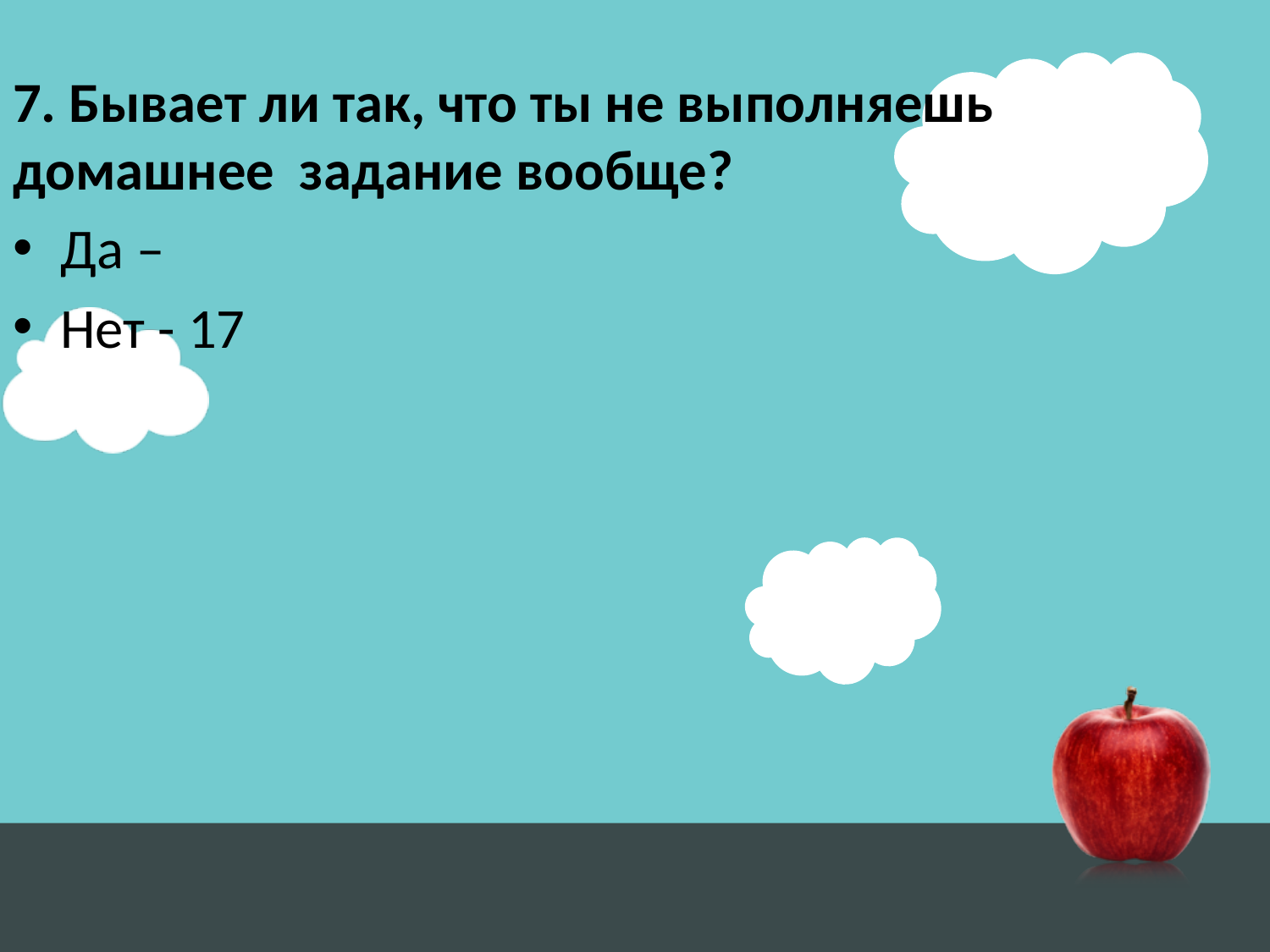

7. Бывает ли так, что ты не выполняешь домашнее  задание вообще?
Да –
Нет - 17